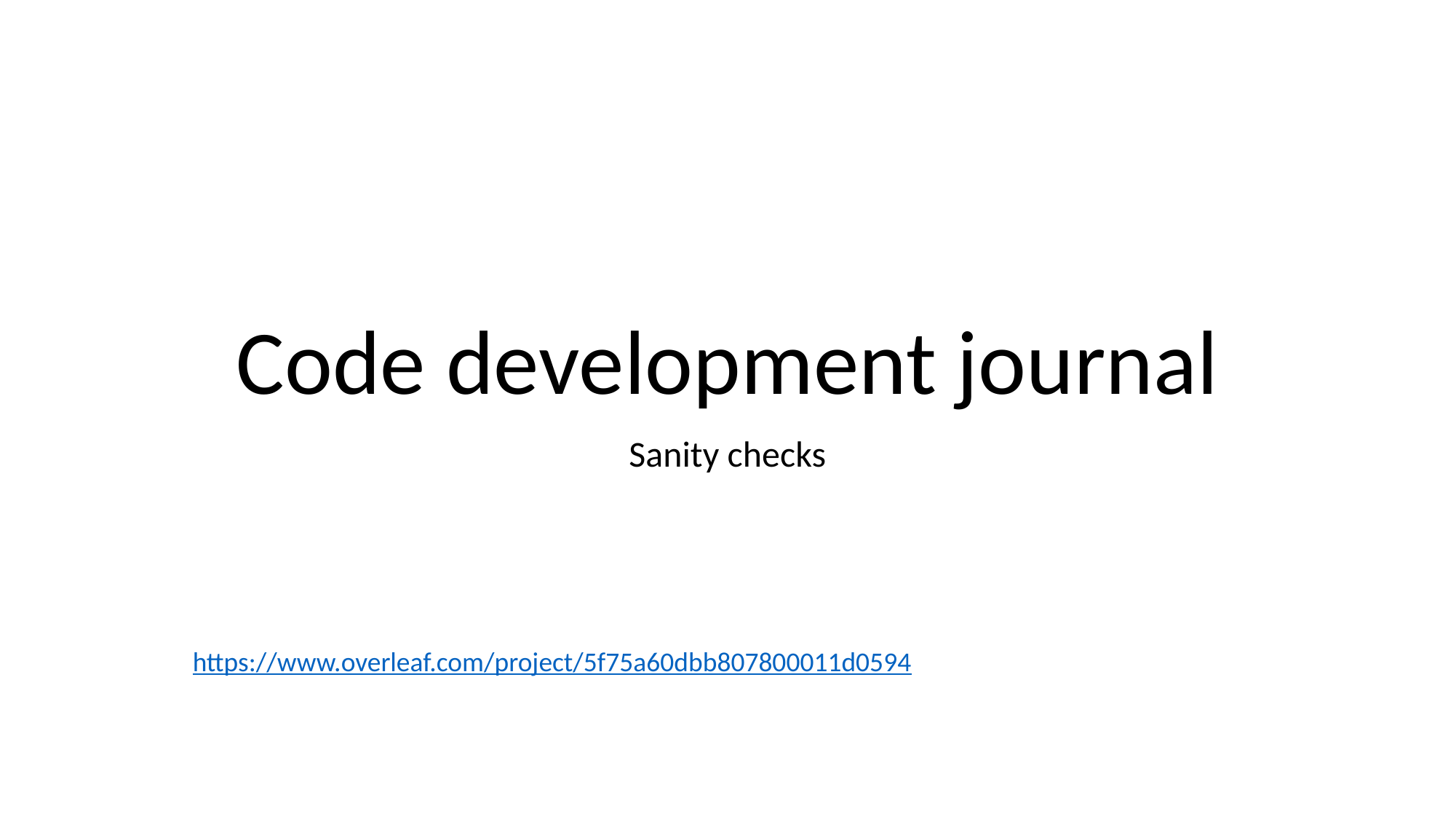

# Code development journal
Sanity checks
https://www.overleaf.com/project/5f75a60dbb807800011d0594